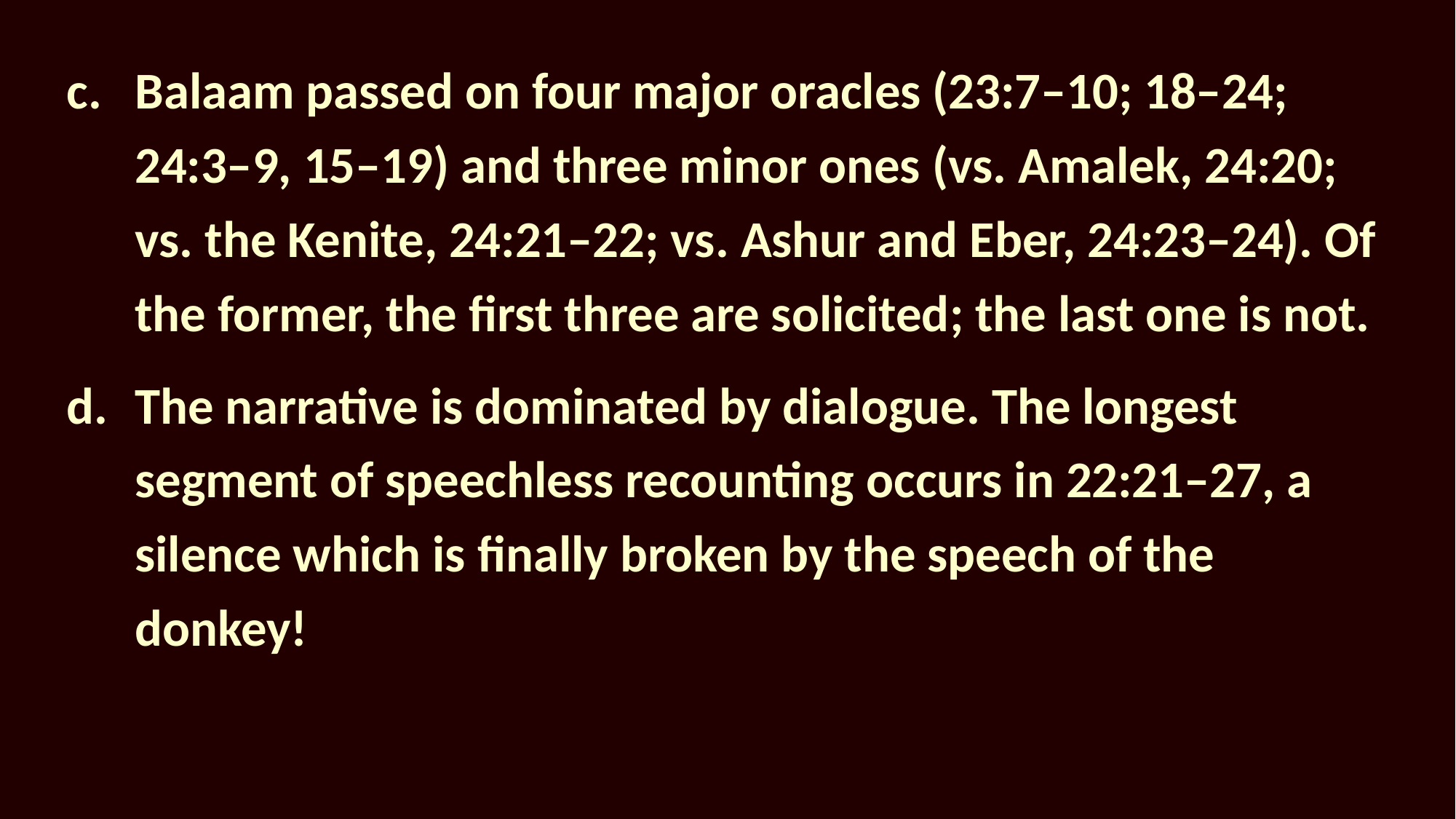

Balaam passed on four major oracles (23:7–10; 18–24; 24:3–9, 15–19) and three minor ones (vs. Amalek, 24:20; vs. the Kenite, 24:21–22; vs. Ashur and Eber, 24:23–24). Of the former, the first three are solicited; the last one is not.
The narrative is dominated by dialogue. The longest segment of speechless recounting occurs in 22:21–27, a silence which is finally broken by the speech of the donkey!